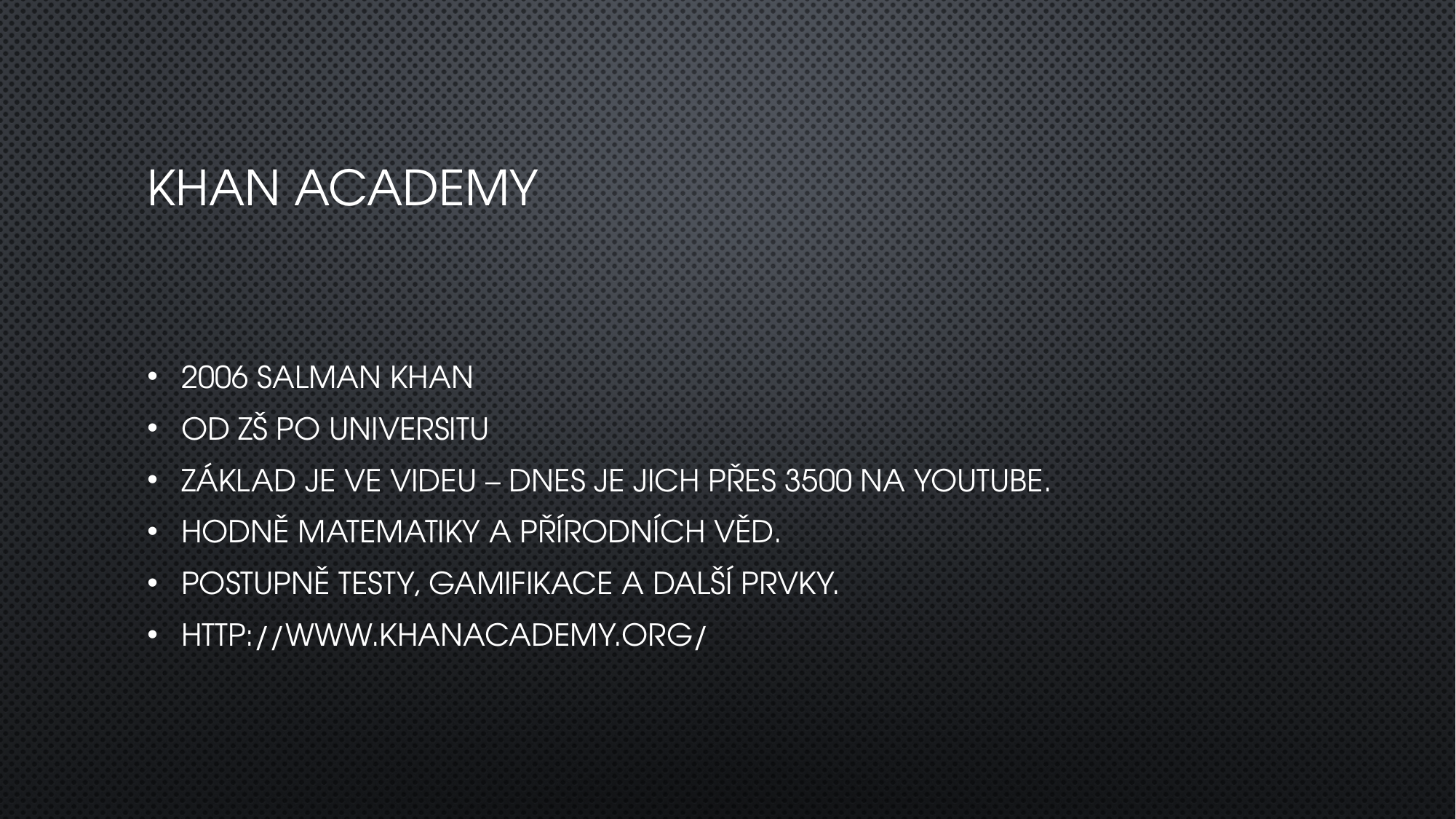

# Khan Academy
2006 Salman Khan
Od ZŠ po universitu
Základ je ve videu – dnes je jich přes 3500 na YouTube.
Hodně matematiky a přírodních věd.
Postupně testy, gamifikace a další prvky.
http://www.khanacademy.org/